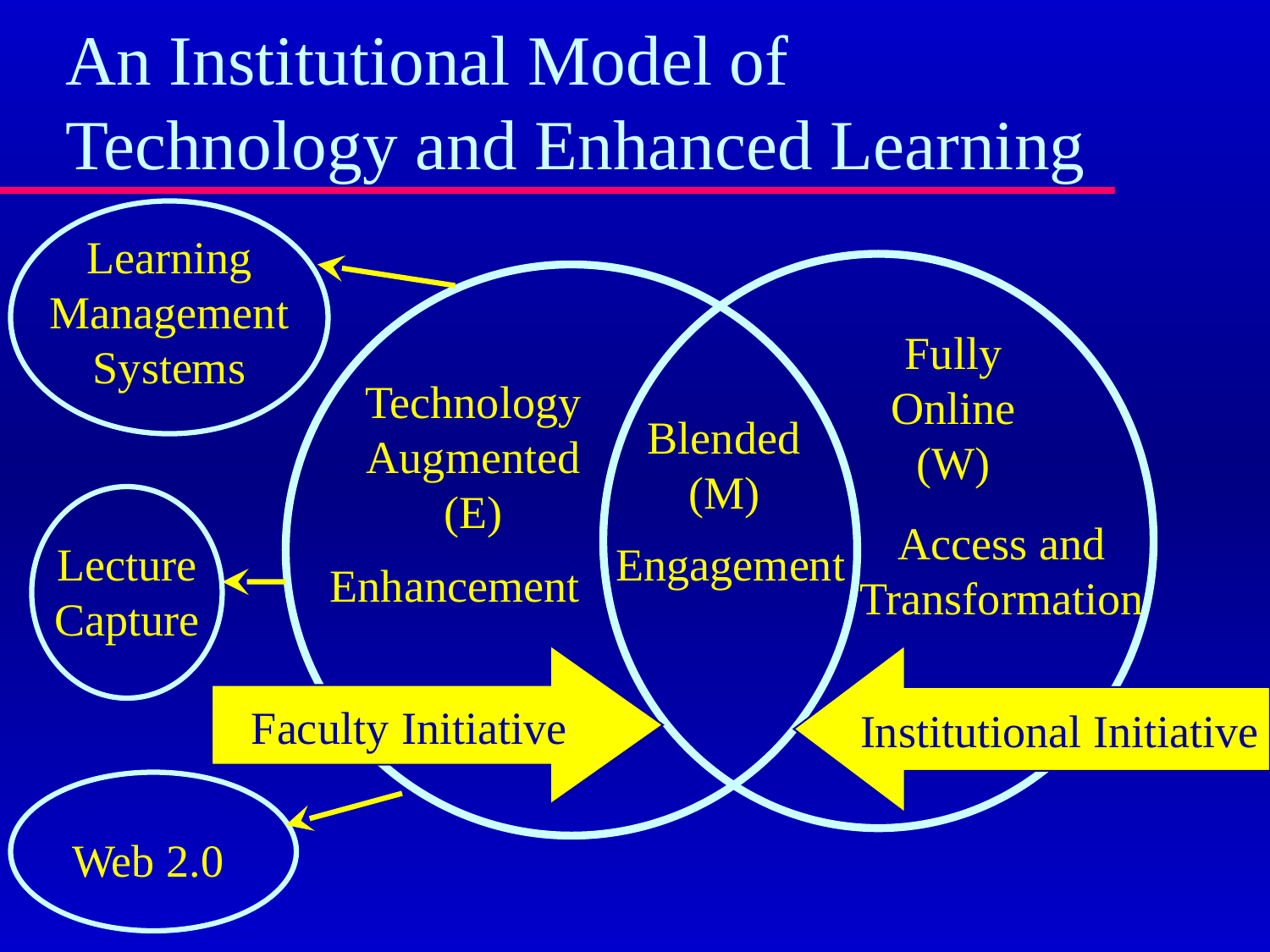

# An Institutional Model of Technology and Enhanced Learning

Learning Management Systems

Fully
Online
(W)
Technology
Augmented
(E)
Blended
(M)

Access and
Transformation
Lecture Capture
Engagement

Enhancement

Faculty Initiative
Institutional Initiative

Web 2.0